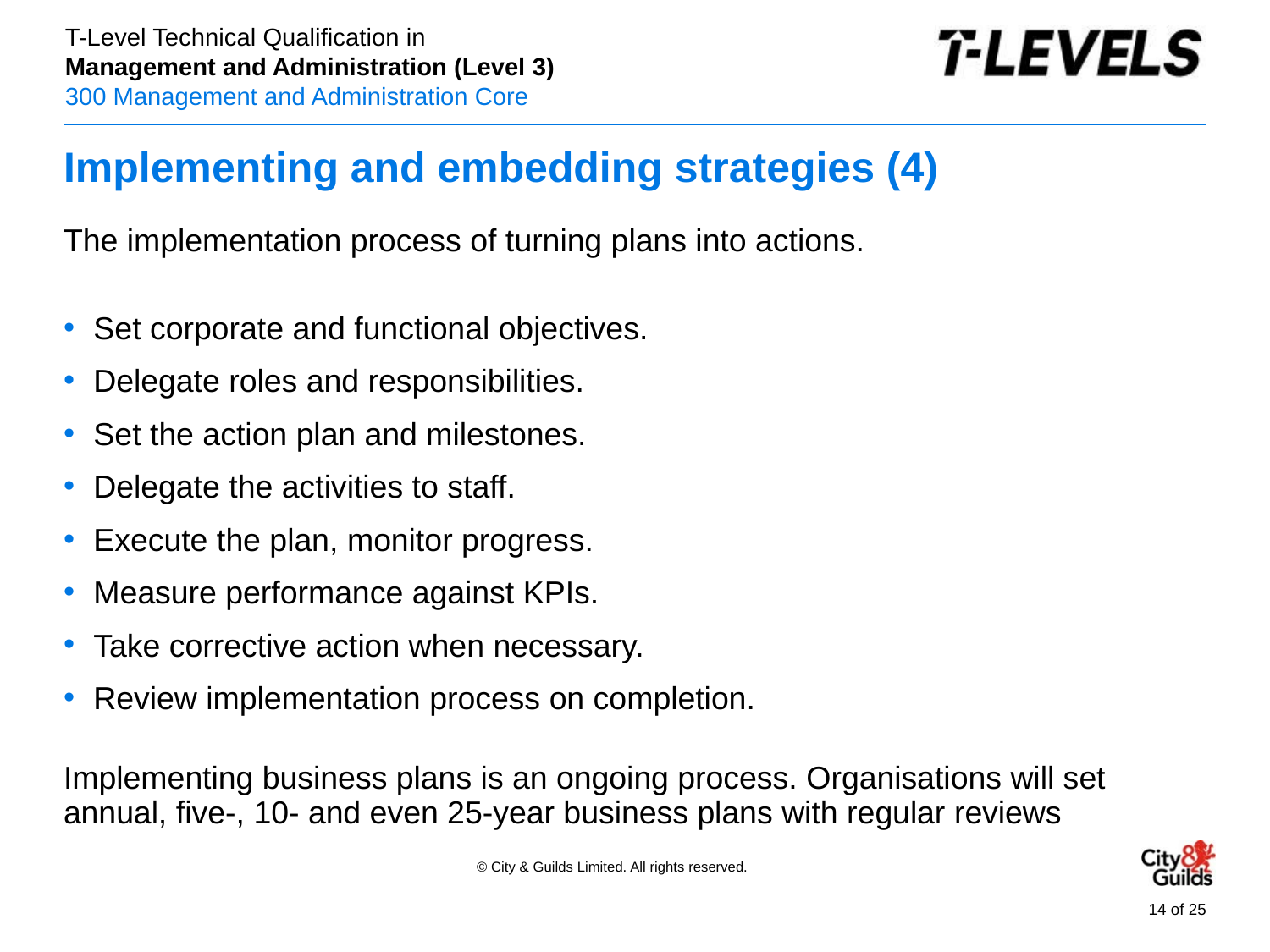

# Implementing and embedding strategies (4)
The implementation process of turning plans into actions.

Set corporate and functional objectives.
Delegate roles and responsibilities.
Set the action plan and milestones.
Delegate the activities to staff.
Execute the plan, monitor progress.
Measure performance against KPIs.
Take corrective action when necessary.
Review implementation process on completion.

Implementing business plans is an ongoing process. Organisations will set annual, five-, 10- and even 25-year business plans with regular reviews